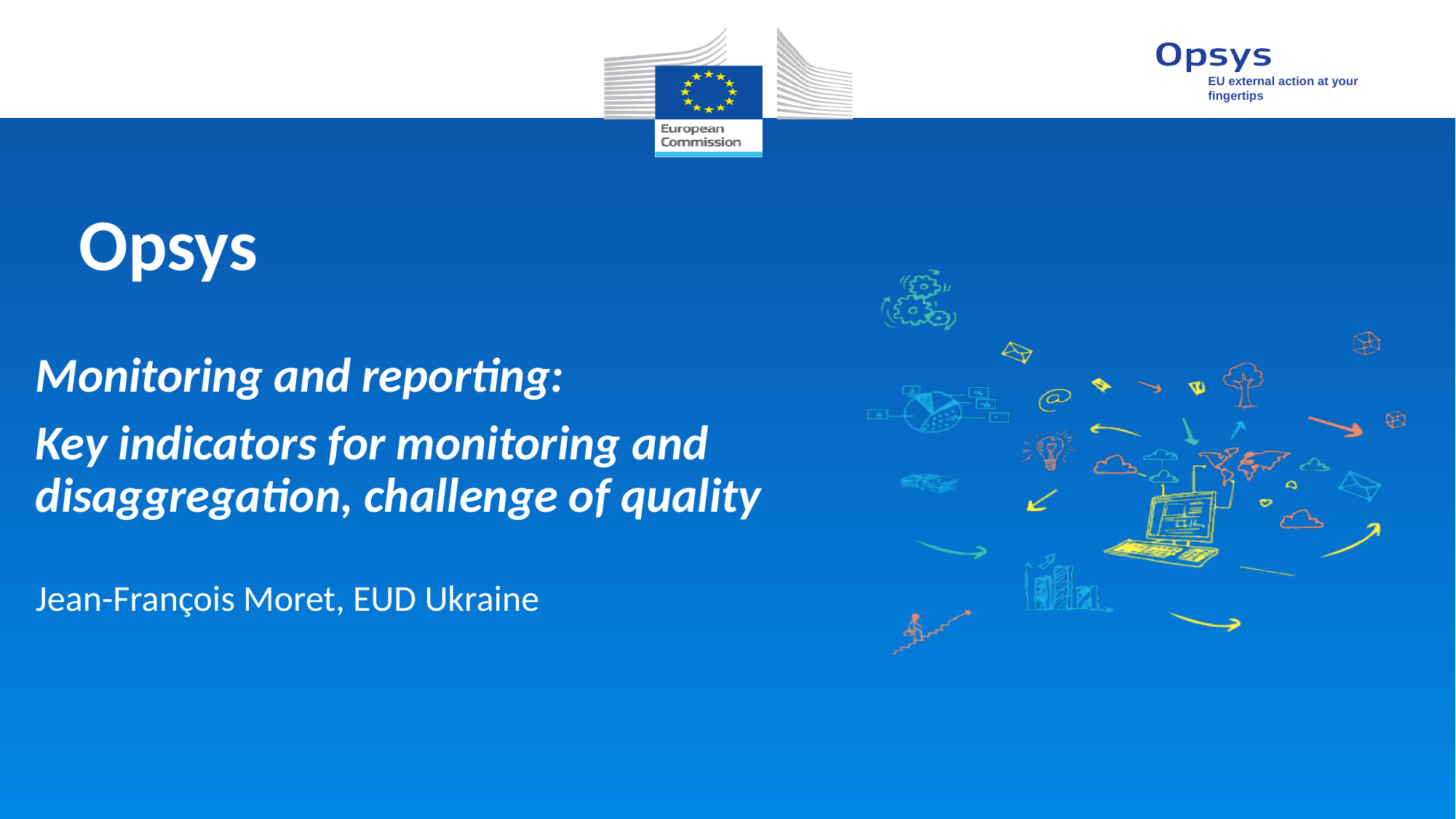

Opsys
Monitoring and reporting:
Key indicators for monitoring and disaggregation, challenge of quality

Jean-François Moret, EUD Ukraine